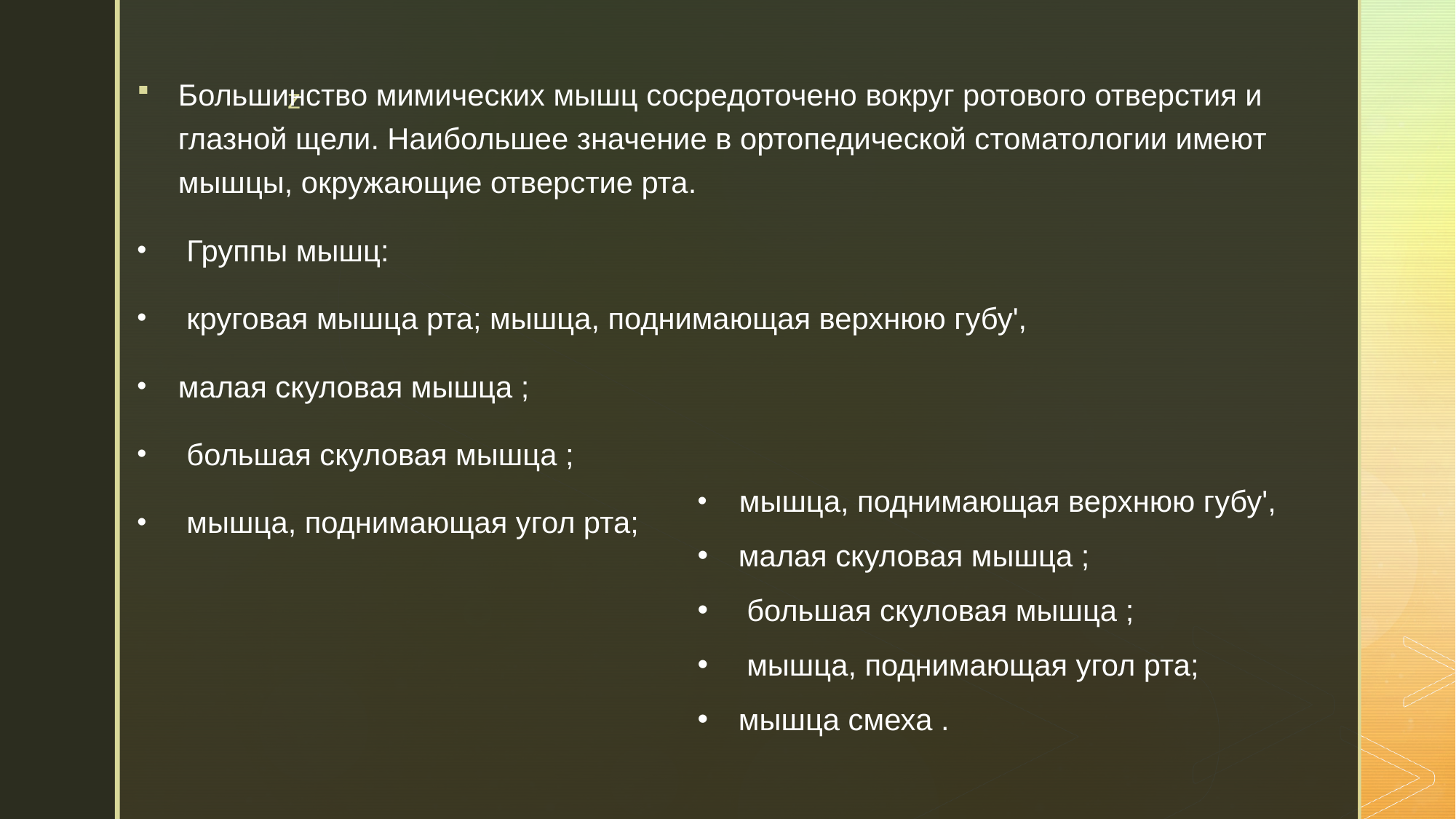

Большинство мимических мышц сосредоточено вокруг ротового отверстия и глазной щели. Наибольшее значение в ортопедической стоматологии имеют мышцы, окружающие отверстие рта.
 Группы мышц:
 круговая мышца рта; мышца, поднимающая верхнюю губу',
малая скуловая мышца ;
 большая скуловая мышца ;
 мышца, поднимающая угол рта;

 мышца, поднимающая верхнюю губу',
малая скуловая мышца ;
 большая скуловая мышца ;
 мышца, поднимающая угол рта;
мышца смеха .